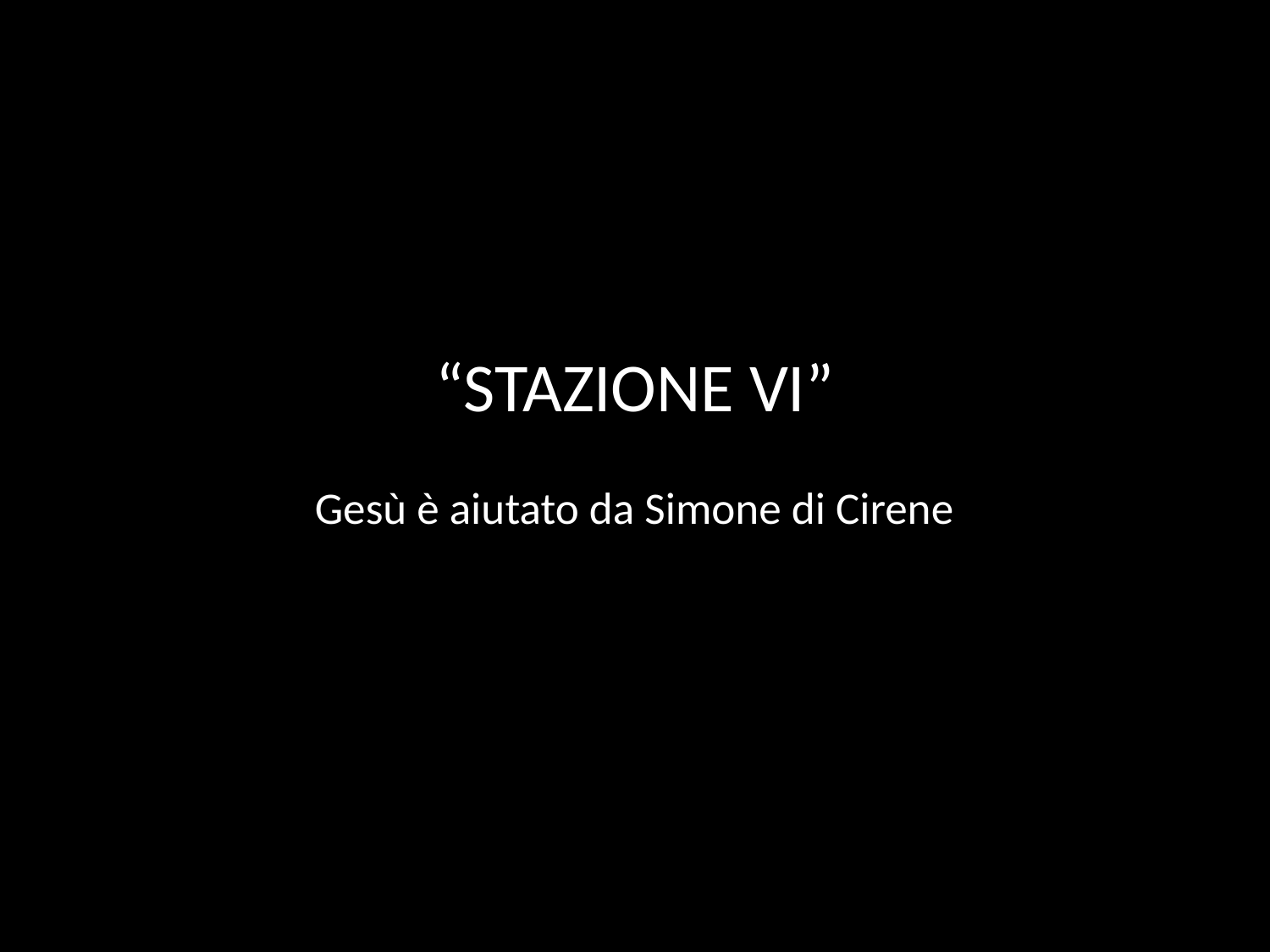

# “STAZIONE VI” Gesù è aiutato da Simone di Cirene